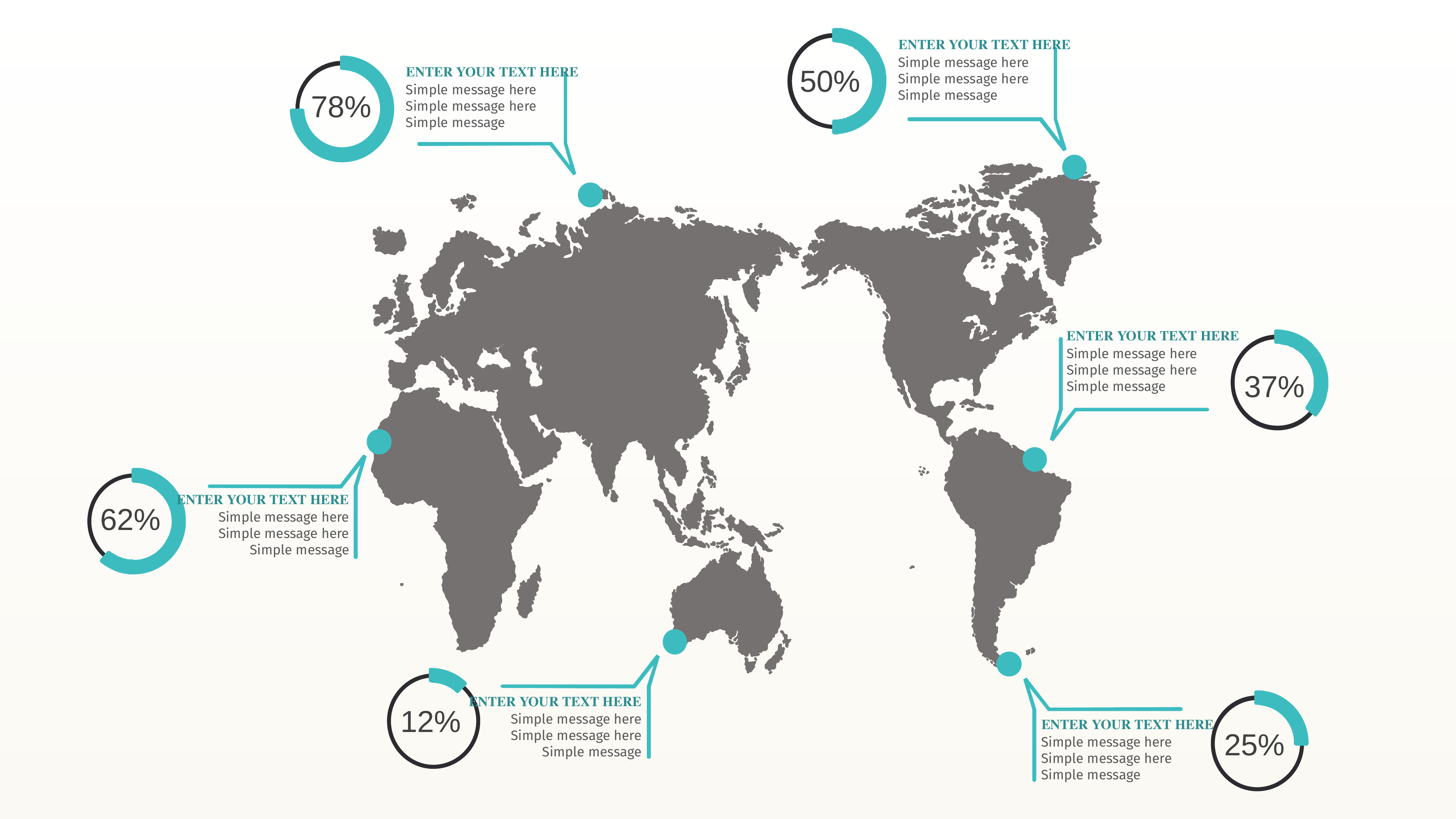

ENTER YOUR TEXT HERE

Simple message here Simple message here Simple message
50%

ENTER YOUR TEXT HERE

Simple message here Simple message here Simple message
78%

ENTER YOUR TEXT HERE

Simple message here Simple message here Simple message
37%

ENTER YOUR TEXT HERE
62%
Simple message here Simple message here Simple message

ENTER YOUR TEXT HERE
12%
Simple message here Simple message here Simple message

ENTER YOUR TEXT HERE
25%
Simple message here Simple message here Simple message